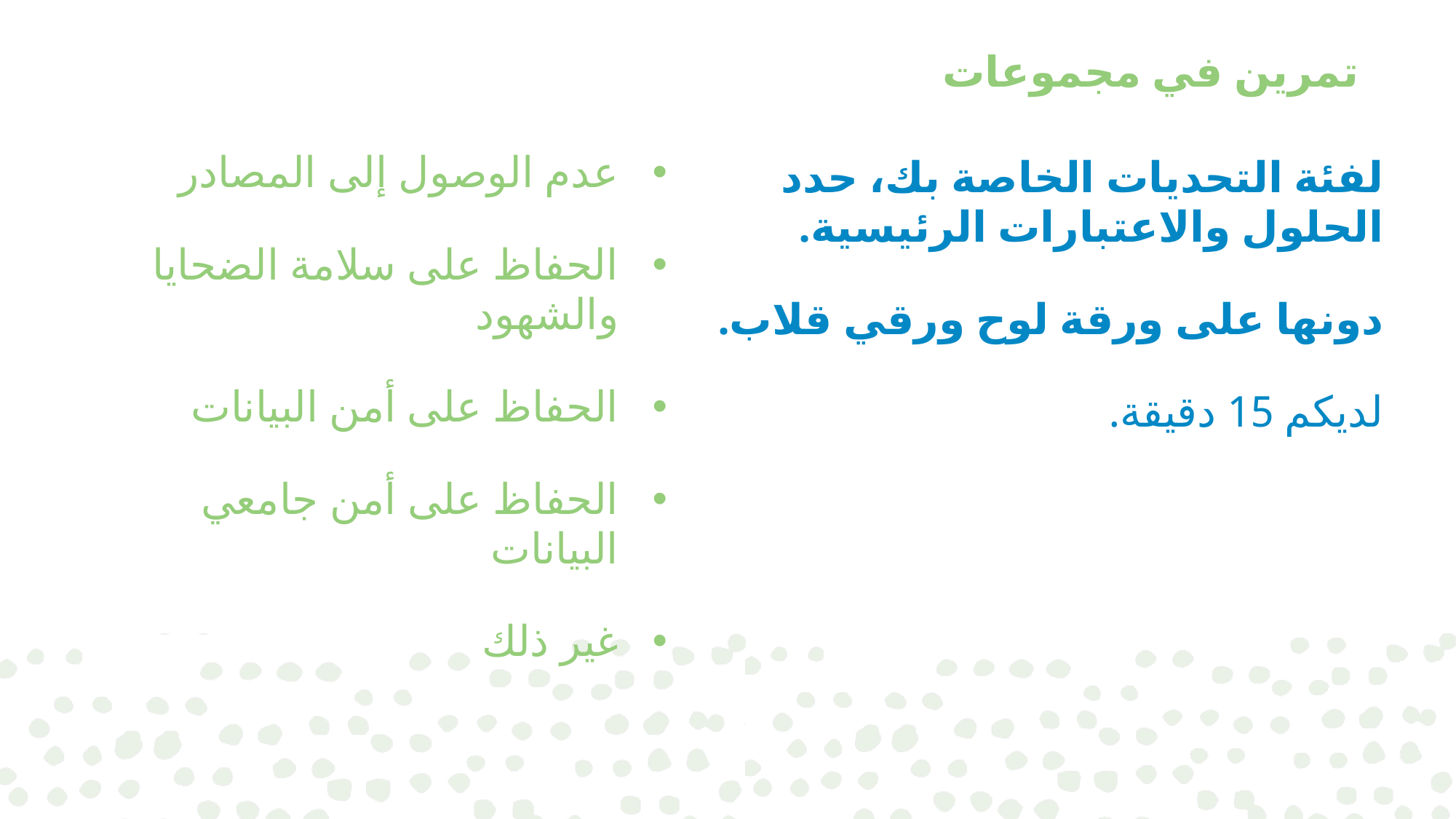

# تمرين في مجموعات
عدم الوصول إلى المصادر

الحفاظ على سلامة الضحايا والشهود

الحفاظ على أمن البيانات

الحفاظ على أمن جامعي البيانات

غير ذلك
لفئة التحديات الخاصة بك، حدد الحلول والاعتبارات الرئيسية.

دونها على ورقة لوح ورقي قلاب.

لديكم 15 دقيقة.